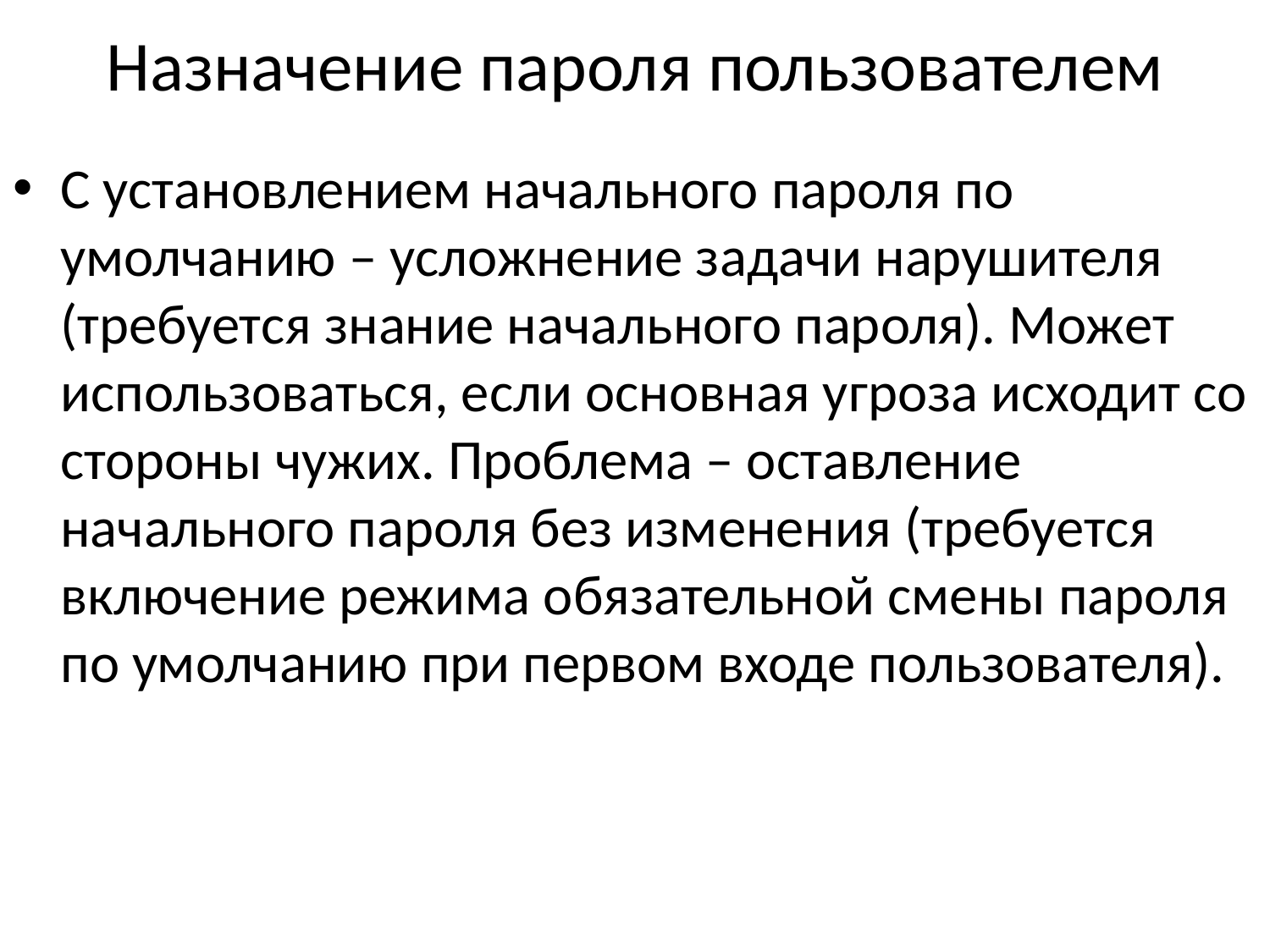

# Назначение пароля пользователем
С установлением начального пароля по умолчанию – усложнение задачи нарушителя (требуется знание начального пароля). Может использоваться, если основная угроза исходит со стороны чужих. Проблема – оставление начального пароля без изменения (требуется включение режима обязательной смены пароля по умолчанию при первом входе пользователя).